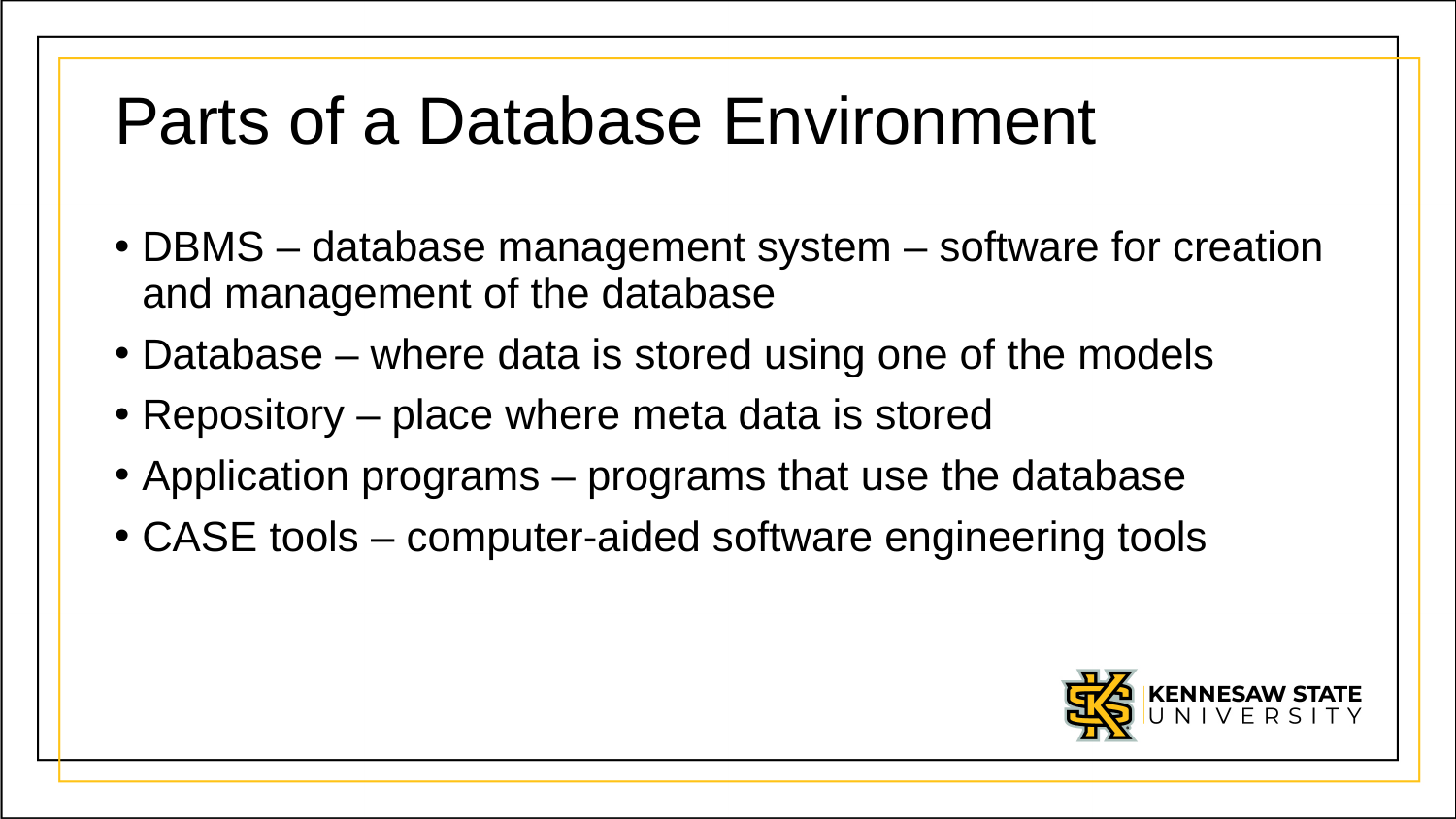

# Parts of a Database Environment
DBMS – database management system – software for creation and management of the database
Database – where data is stored using one of the models
Repository – place where meta data is stored
Application programs – programs that use the database
CASE tools – computer-aided software engineering tools